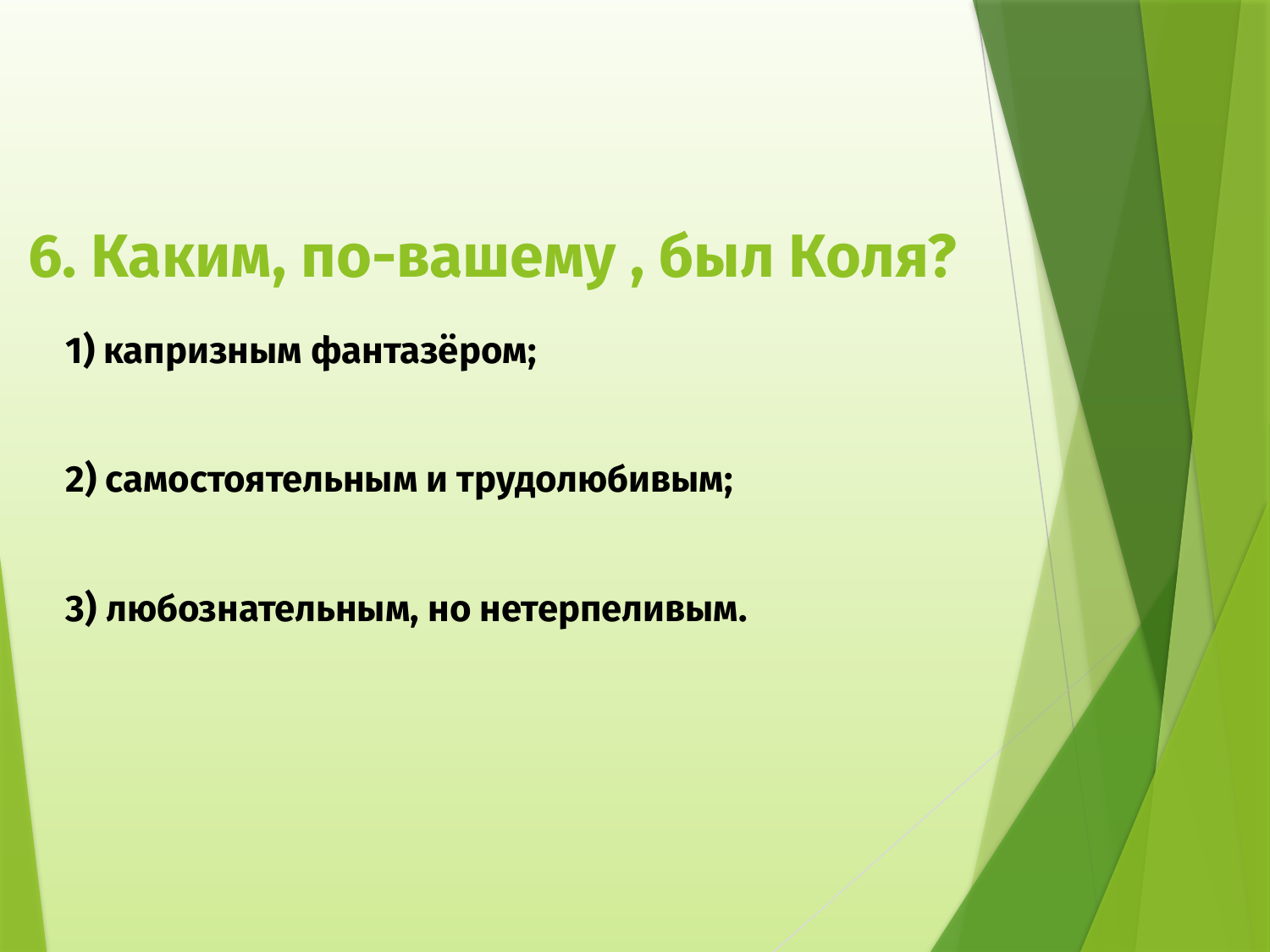

# 6. Каким, по-вашему , был Коля?
1) капризным фантазёром;
2) самостоятельным и трудолюбивым;
3) любознательным, но нетерпеливым.